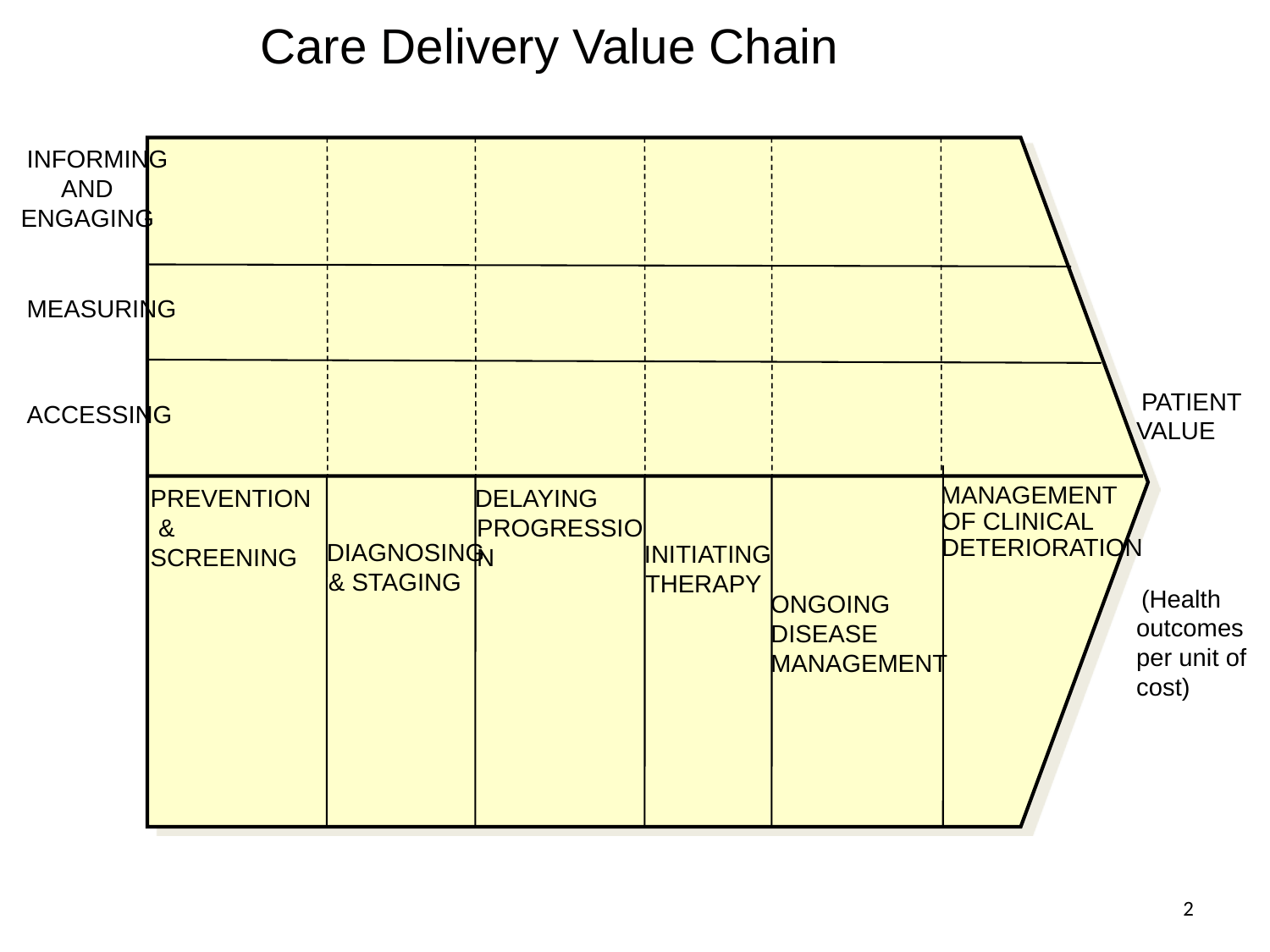

Care Delivery Value Chain

  INFORMING        AND ENGAGING

  PATIENT   VALUE

  (Health outcomes per unit of cost)

  MEASURING

  ACCESSING

PREVENTION&
SCREENING

 DELAYING PROGRESSION

 MANAGEMENT OF CLINICAL DETERIORATION

 DIAGNOSING & STAGING
 INITIATING  THERAPY
ONGOING DISEASE MANAGEMENT
2